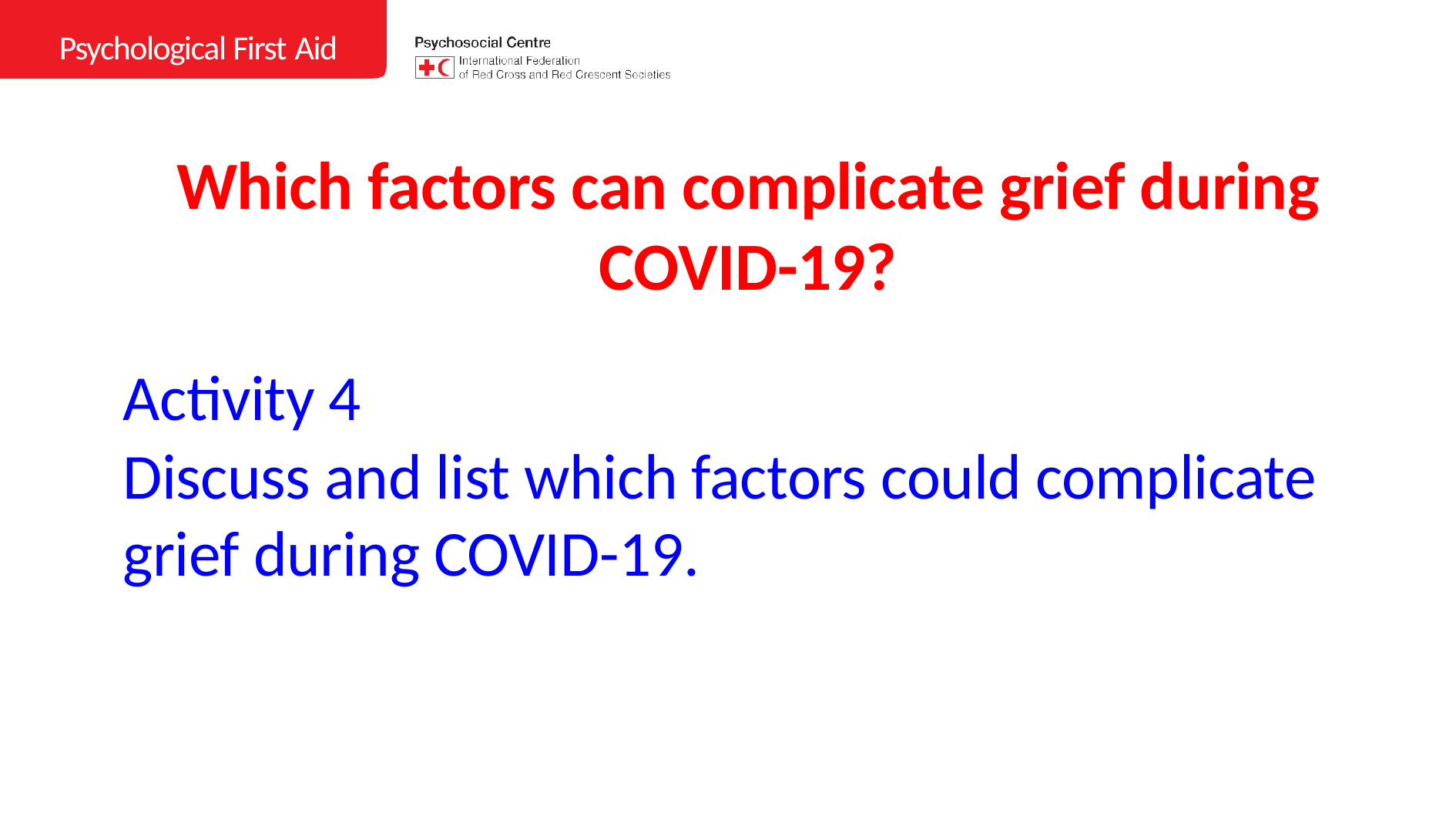

Psychological First Aid

# Which factors can complicate grief during COVID-19?
Activity 4
Discuss and list which factors could complicate grief during COVID-19.

SYRIAN ARAB RED CRESCENT